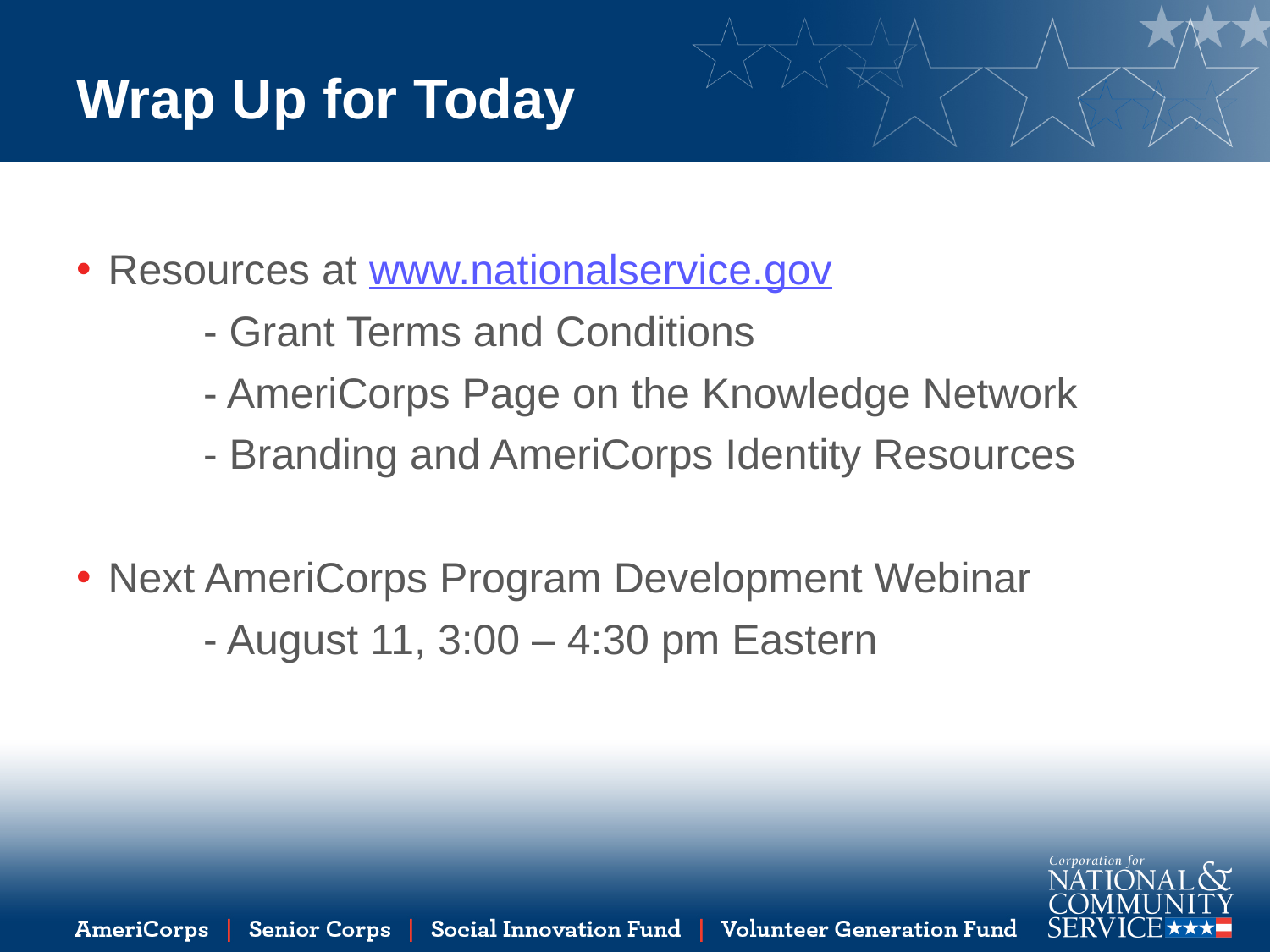

# Wrap Up for Today

Resources at www.nationalservice.gov
	- Grant Terms and Conditions
	- AmeriCorps Page on the Knowledge Network
	- Branding and AmeriCorps Identity Resources

Next AmeriCorps Program Development Webinar
	- August 11, 3:00 – 4:30 pm Eastern